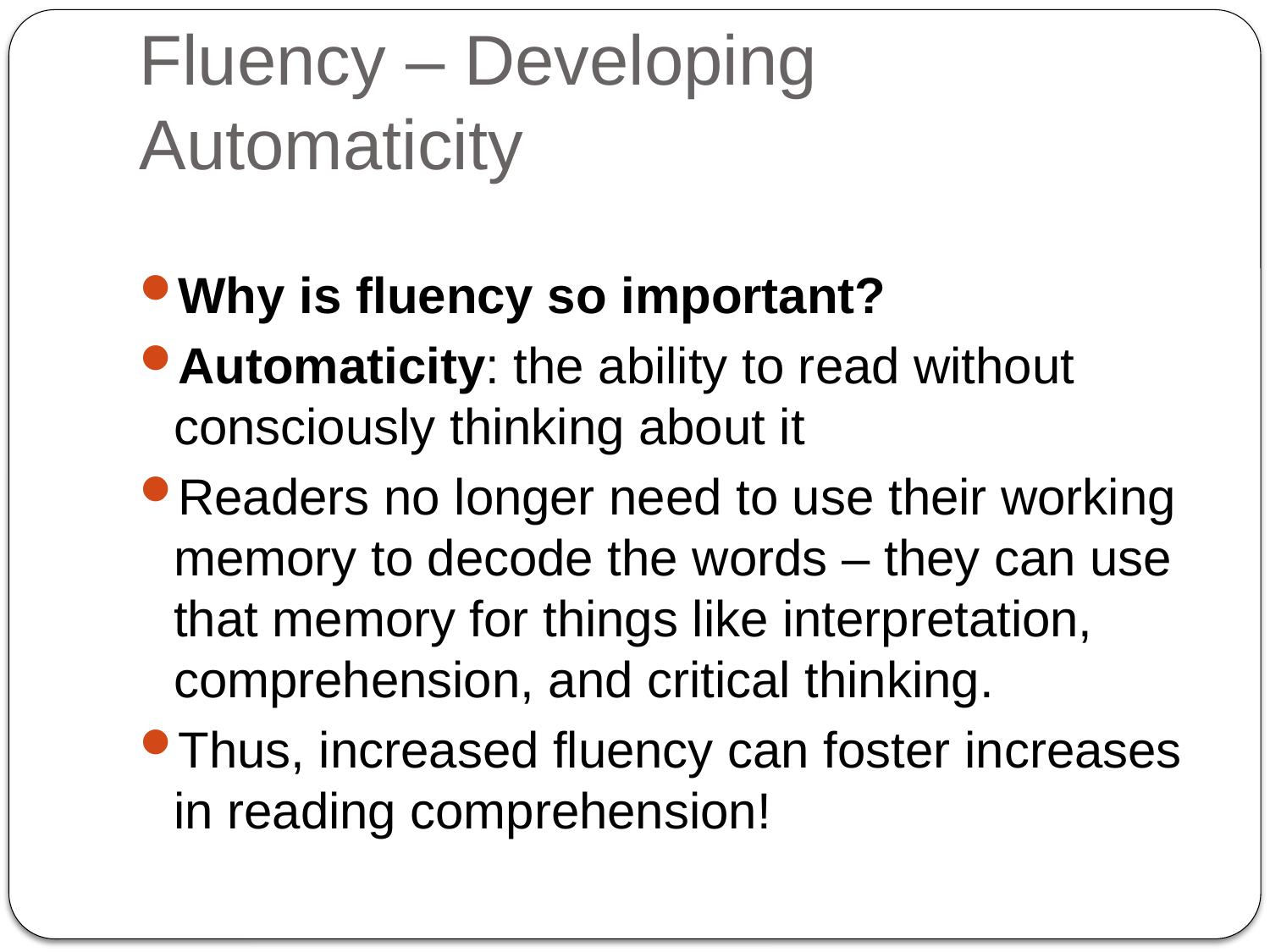

# Fluency – Developing Automaticity
Why is fluency so important?
Automaticity: the ability to read without consciously thinking about it
Readers no longer need to use their working memory to decode the words – they can use that memory for things like interpretation, comprehension, and critical thinking.
Thus, increased fluency can foster increases in reading comprehension!